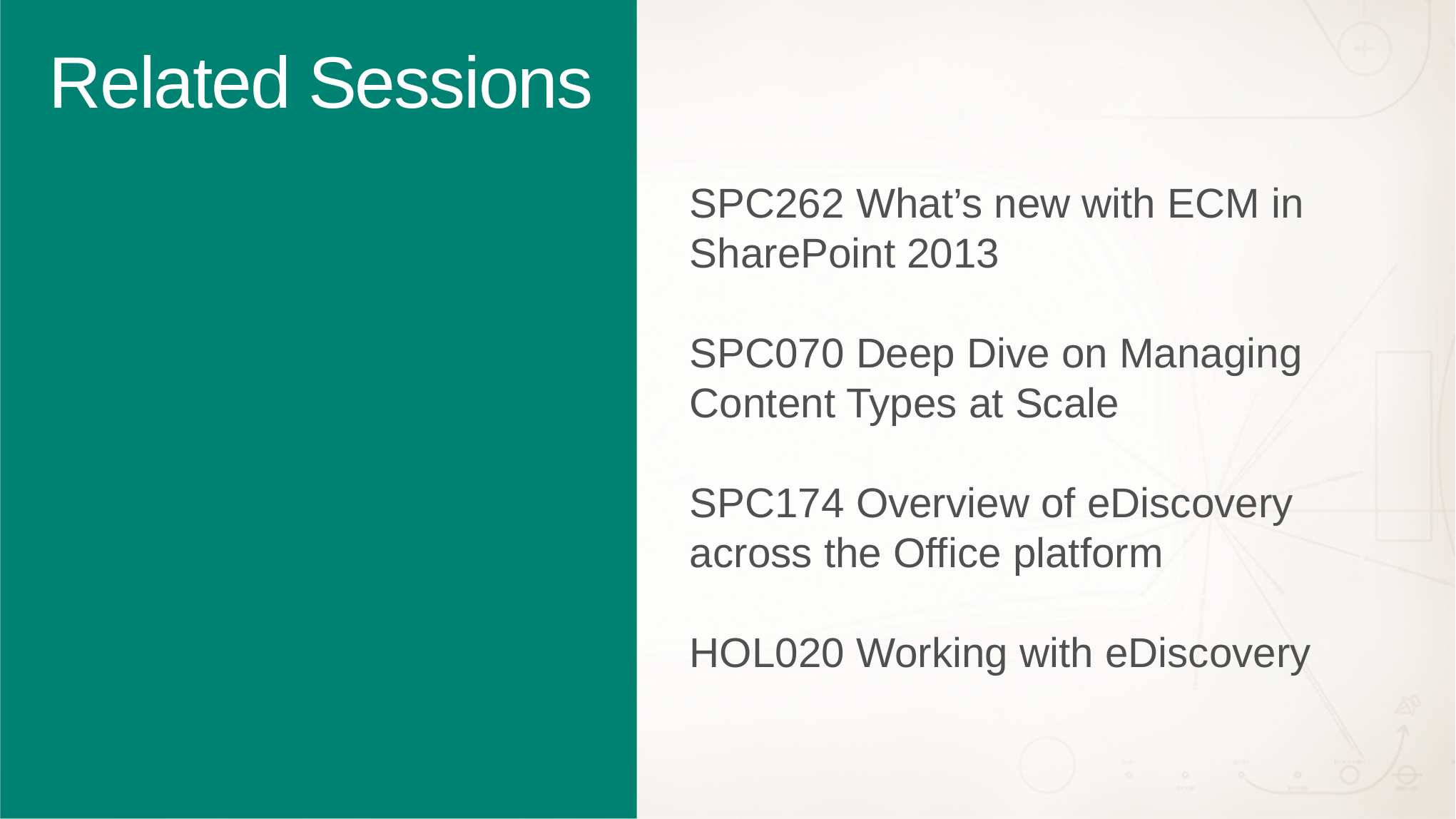

# Related Sessions
SPC262 What’s new with ECM in SharePoint 2013

SPC070 Deep Dive on Managing Content Types at Scale

SPC174 Overview of eDiscovery across the Office platform

HOL020 Working with eDiscovery